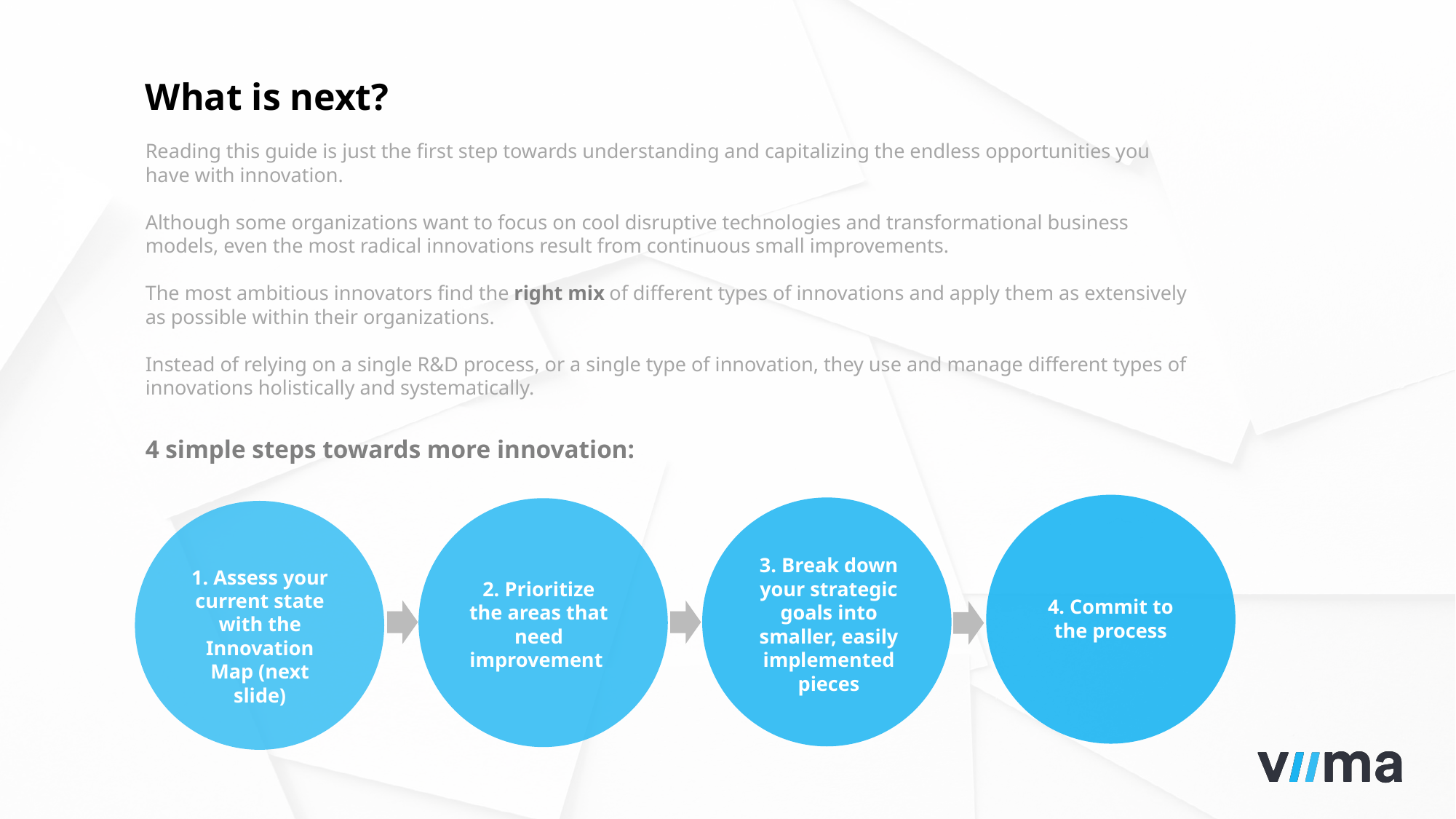

What is next?
Reading this guide is just the first step towards understanding and capitalizing the endless opportunities you have with innovation.

Although some organizations want to focus on cool disruptive technologies and transformational business models, even the most radical innovations result from continuous small improvements.

The most ambitious innovators find the right mix of different types of innovations and apply them as extensively as possible within their organizations.

Instead of relying on a single R&D process, or a single type of innovation, they use and manage different types of innovations holistically and systematically.
4 simple steps towards more innovation:

4. Commit to the process

3. Break down your strategic goals into smaller, easily implemented pieces

2. Prioritize the areas that need improvement

1. Assess your current state with the Innovation Map (next slide)